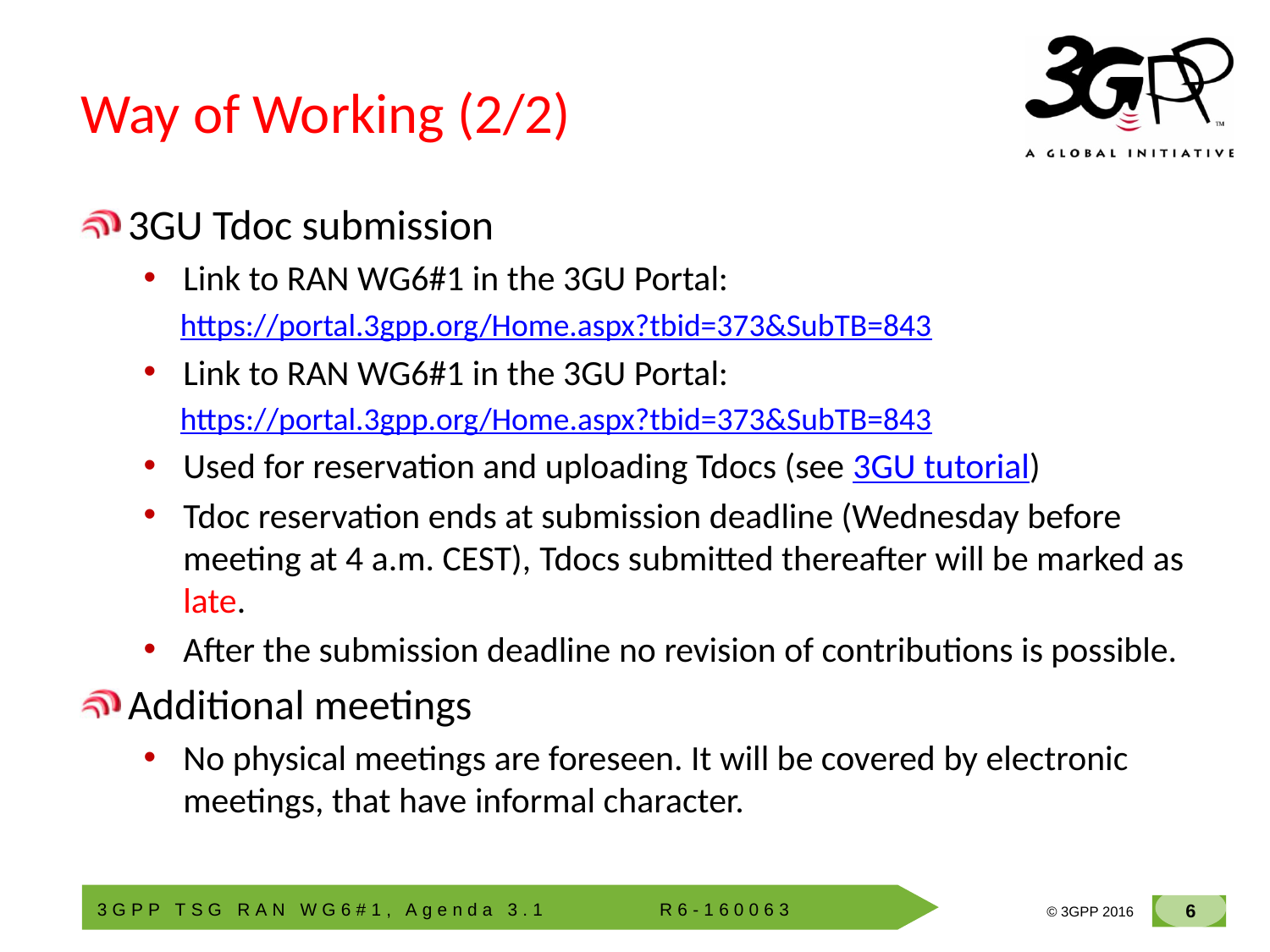

# Way of Working (2/2)
3GU Tdoc submission
Link to RAN WG6#1 in the 3GU Portal:
https://portal.3gpp.org/Home.aspx?tbid=373&SubTB=843
Link to RAN WG6#1 in the 3GU Portal:
https://portal.3gpp.org/Home.aspx?tbid=373&SubTB=843
Used for reservation and uploading Tdocs (see 3GU tutorial)
Tdoc reservation ends at submission deadline (Wednesday before meeting at 4 a.m. CEST), Tdocs submitted thereafter will be marked as late.
After the submission deadline no revision of contributions is possible.
Additional meetings
No physical meetings are foreseen. It will be covered by electronic meetings, that have informal character.